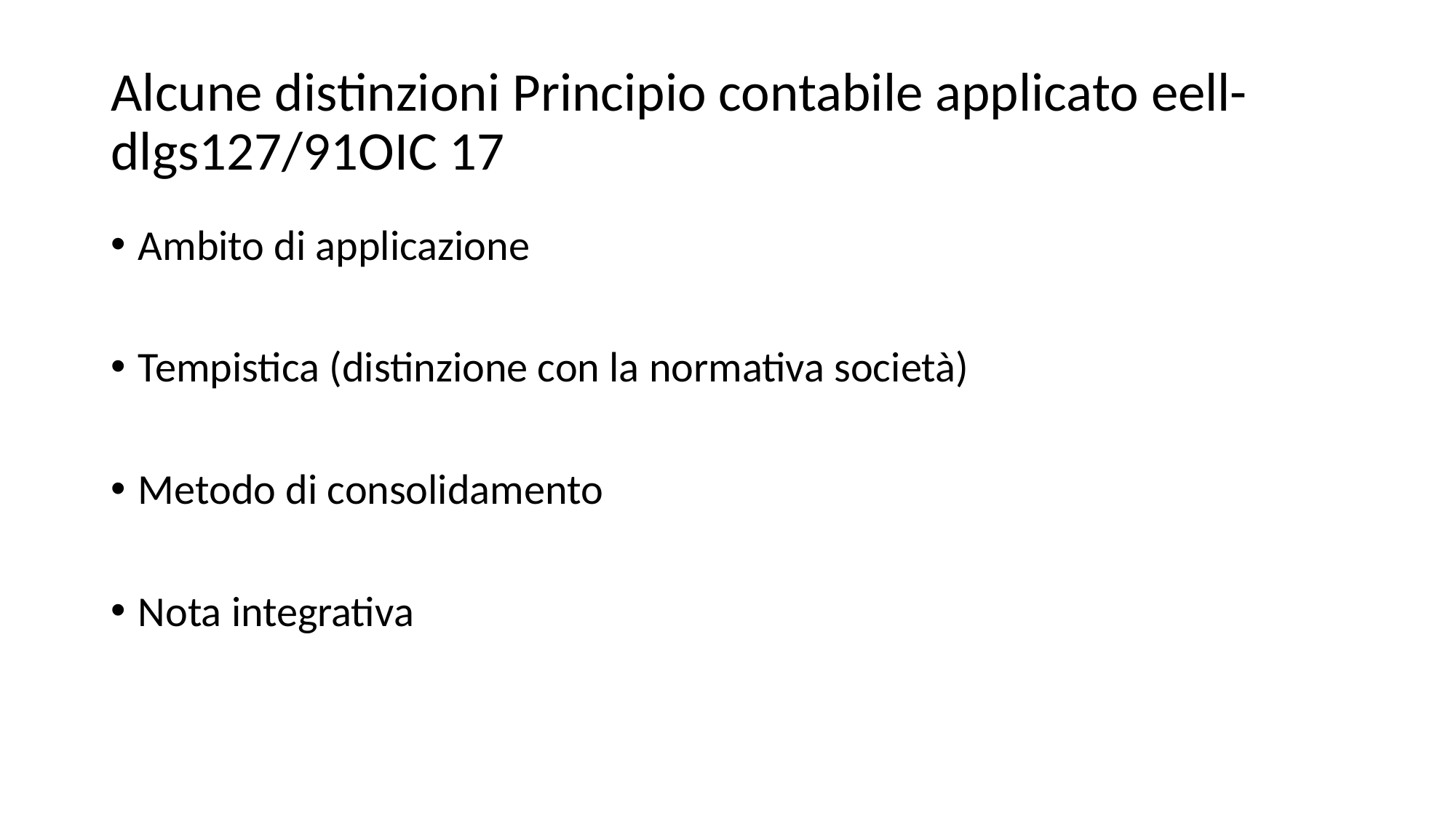

# Alcune distinzioni Principio contabile applicato eell-dlgs127/91OIC 17
Ambito di applicazione

Tempistica (distinzione con la normativa società)

Metodo di consolidamento

Nota integrativa